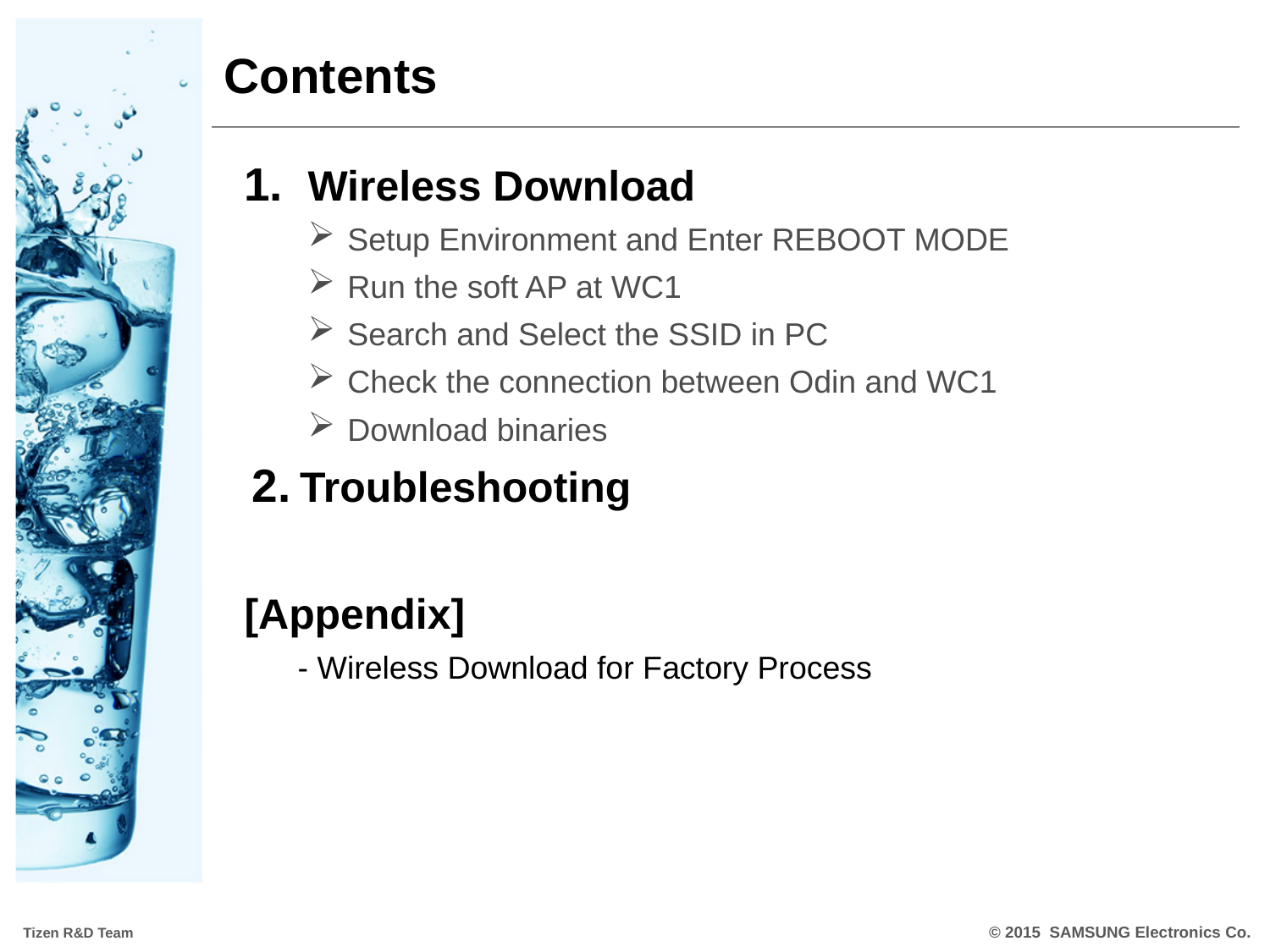

# Contents
Wireless Download
Setup Environment and Enter REBOOT MODE
Run the soft AP at WC1
Search and Select the SSID in PC
Check the connection between Odin and WC1
Download binaries
Troubleshooting

[Appendix]
      - Wireless Download for Factory Process